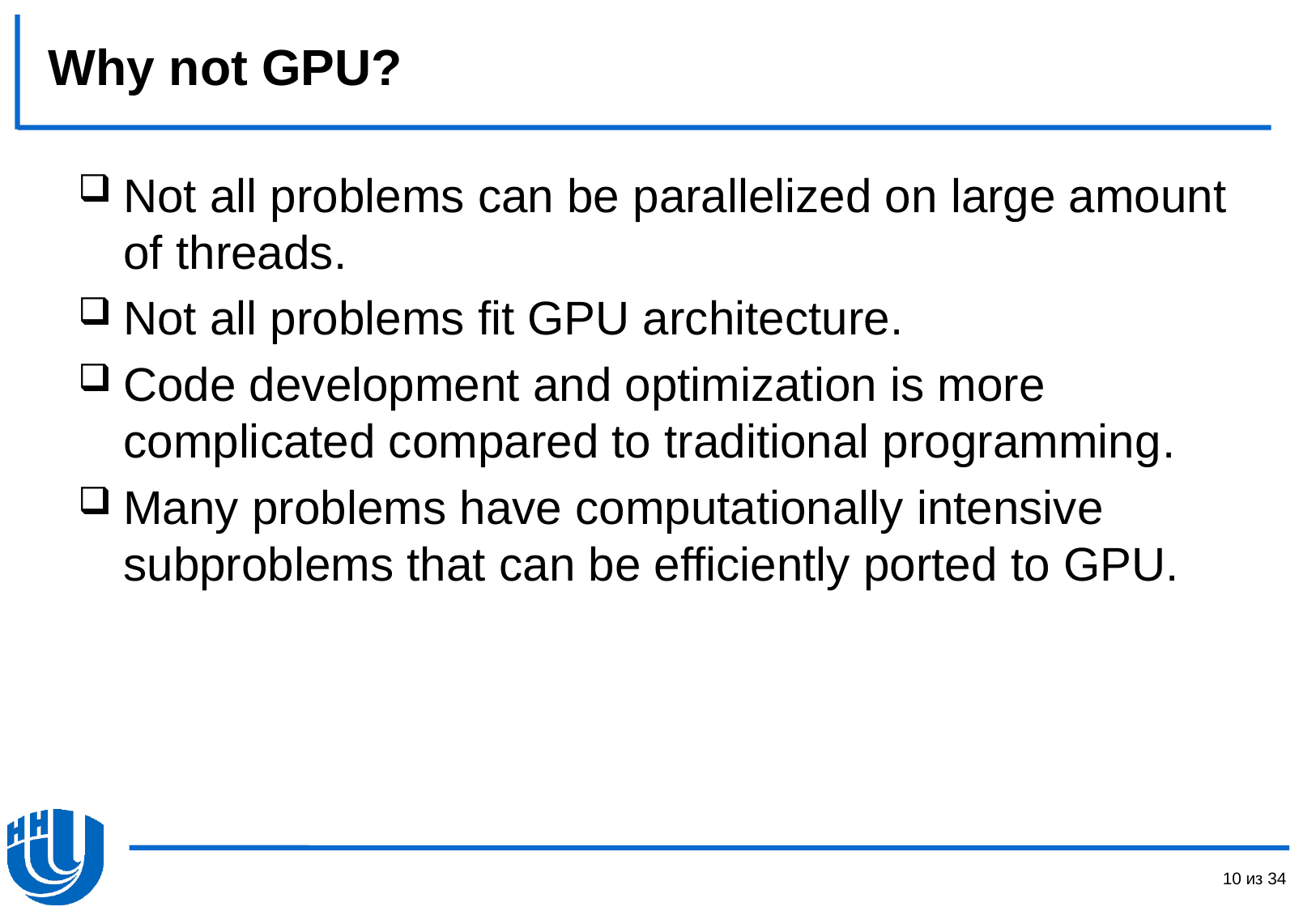

# Why not GPU?
Not all problems can be parallelized on large amount of threads.
Not all problems fit GPU architecture.
Code development and optimization is more complicated compared to traditional programming.
Many problems have computationally intensive subproblems that can be efficiently ported to GPU.
10